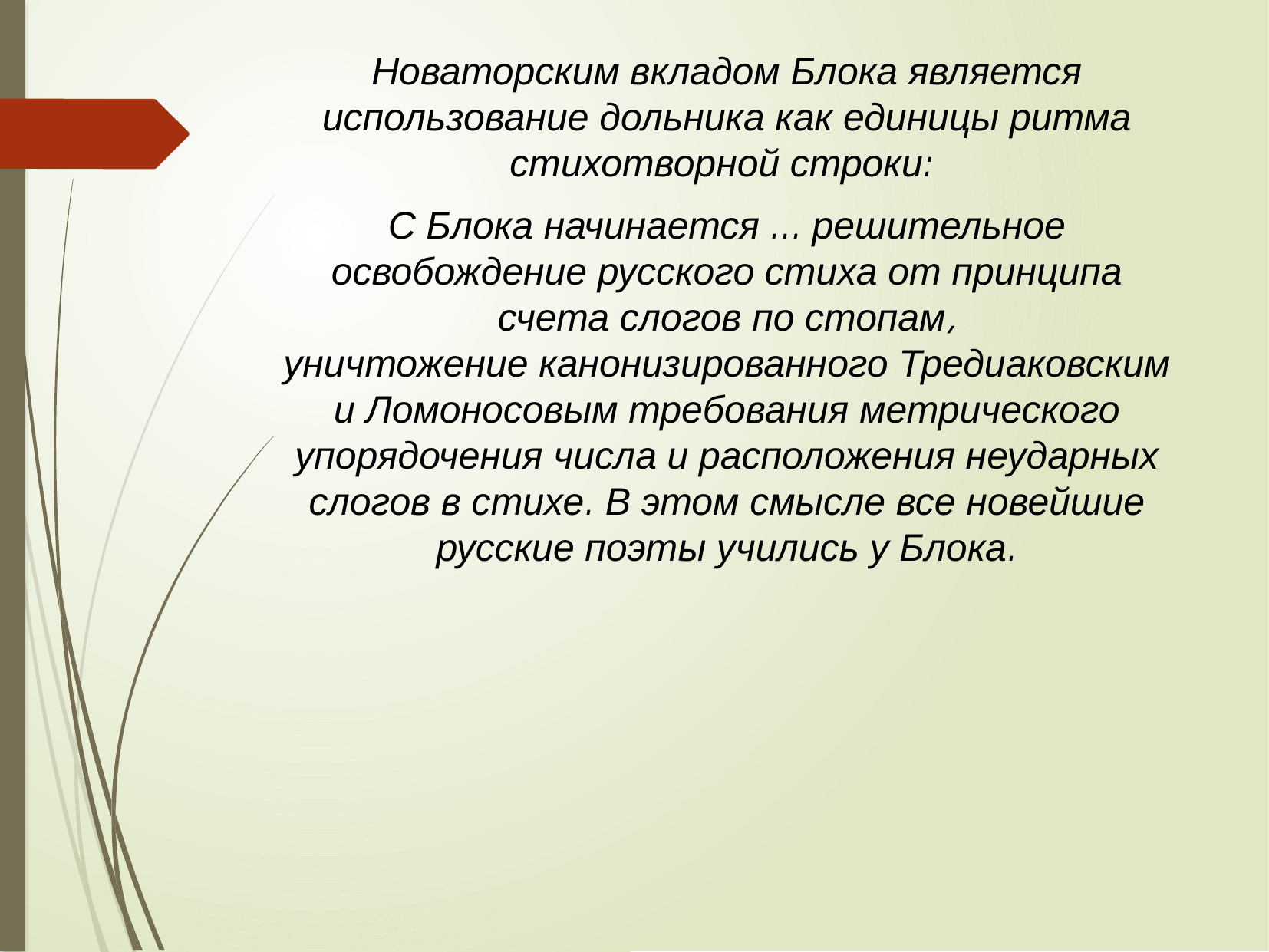

Новаторским вкладом Блока является использование дольника как единицы ритма стихотворной строки:
С Блока начинается ... решительное освобождение русского стиха от принципа счета слогов по стопам, уничтожение канонизированного Тредиаковским и Ломоносовым требования метрического упорядочения числа и расположения неударных слогов в стихе. В этом смысле все новейшие русские поэты учились у Блока.